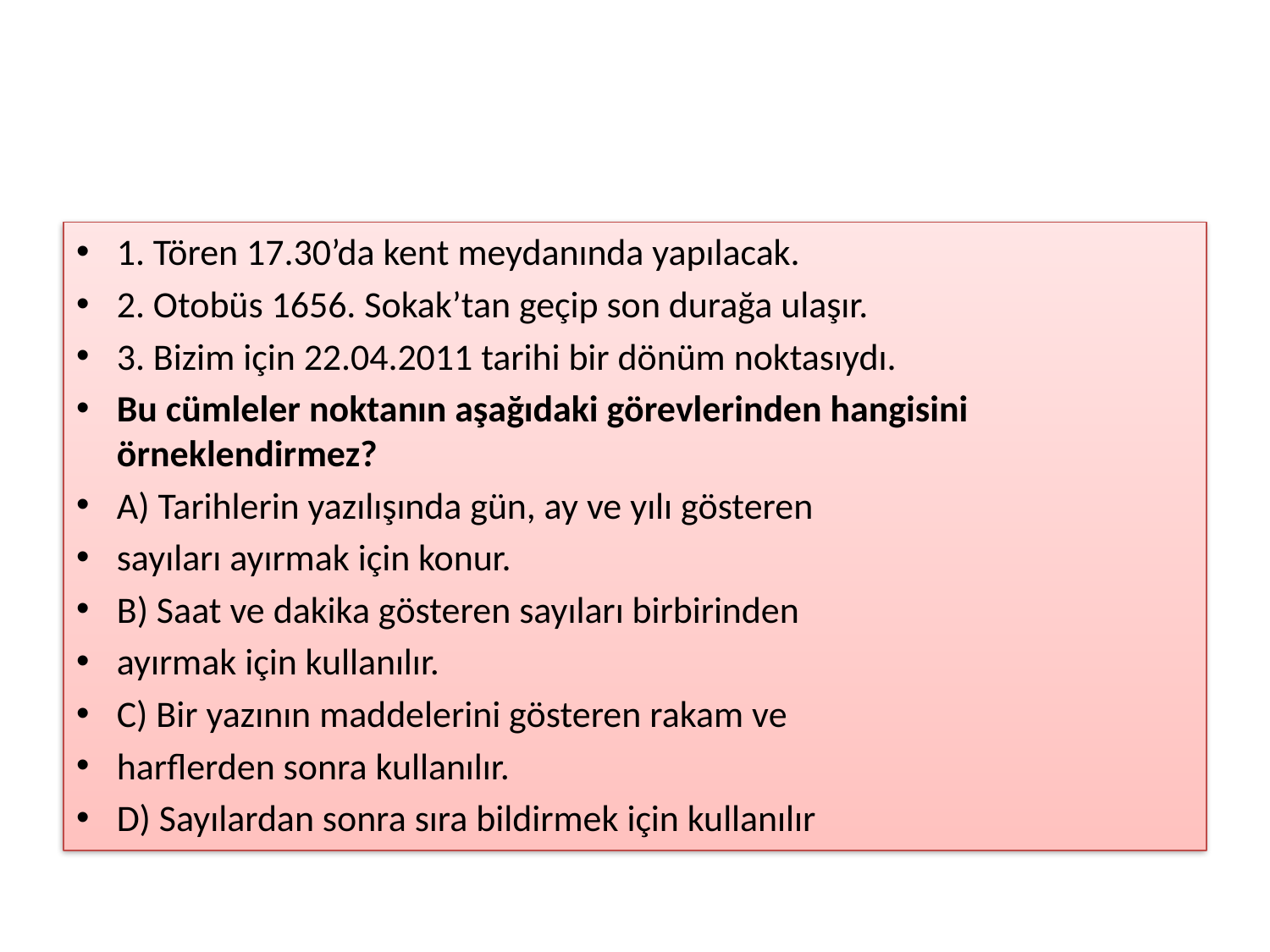

#
1. Tören 17.30’da kent meydanında yapılacak.
2. Otobüs 1656. Sokak’tan geçip son durağa ulaşır.
3. Bizim için 22.04.2011 tarihi bir dönüm noktasıydı.
Bu cümleler noktanın aşağıdaki görevlerinden hangisini örneklendirmez?
A) Tarihlerin yazılışında gün, ay ve yılı gösteren
sayıları ayırmak için konur.
B) Saat ve dakika gösteren sayıları birbirinden
ayırmak için kullanılır.
C) Bir yazının maddelerini gösteren rakam ve
harflerden sonra kullanılır.
D) Sayılardan sonra sıra bildirmek için kullanılır